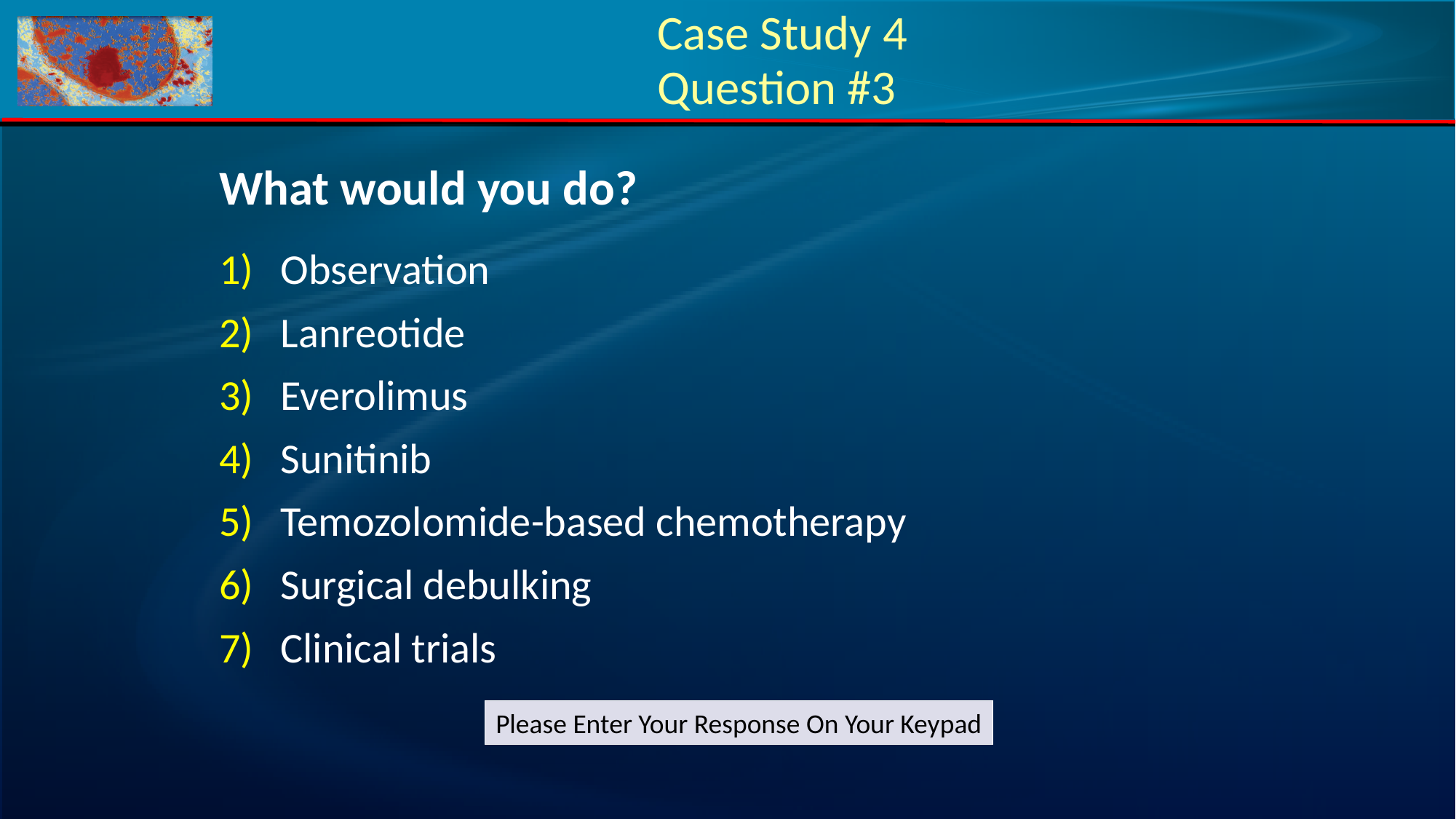

Case Study 4
Question #3
What would you do?
Observation
Lanreotide
Everolimus
Sunitinib
Temozolomide-based chemotherapy
Surgical debulking
Clinical trials
Please Enter Your Response On Your Keypad